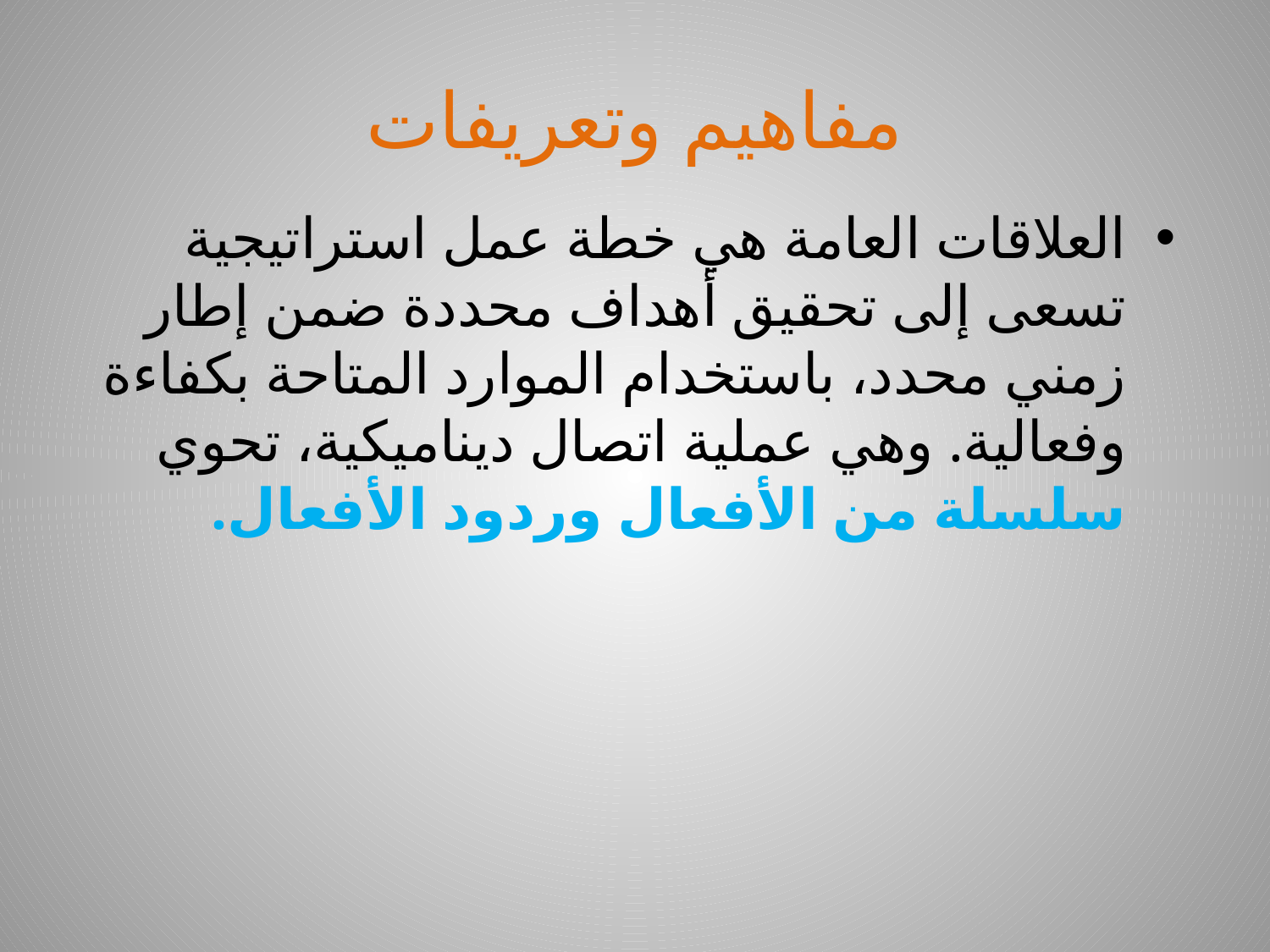

# مفاهيم وتعريفات
العلاقات العامة هي خطة عمل استراتيجية تسعى إلى تحقيق أهداف محددة ضمن إطار زمني محدد، باستخدام الموارد المتاحة بكفاءة وفعالية. وهي عملية اتصال ديناميكية، تحوي سلسلة من الأفعال وردود الأفعال.